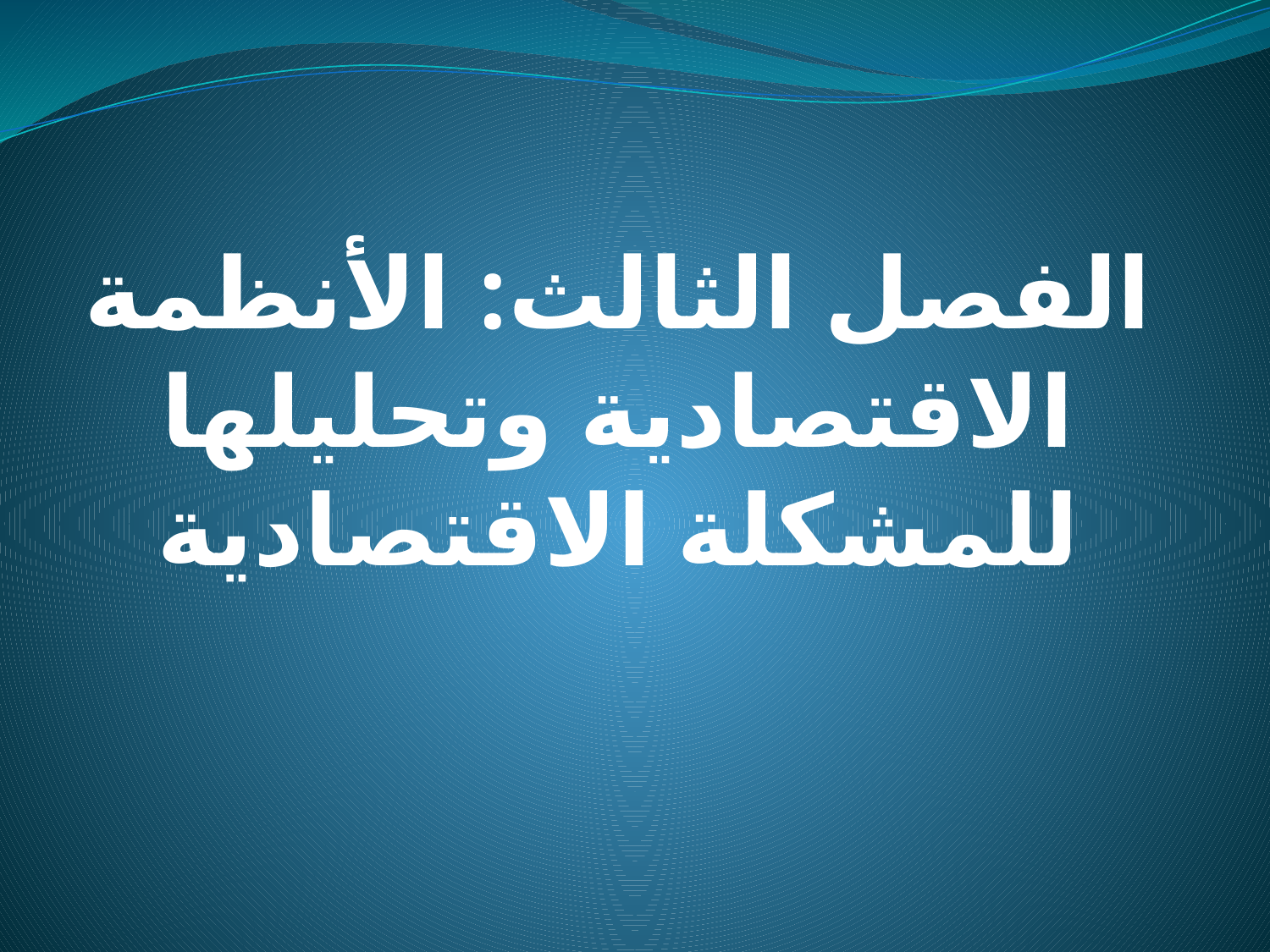

# الفصل الثالث: الأنظمة الاقتصادية وتحليلها للمشكلة الاقتصادية